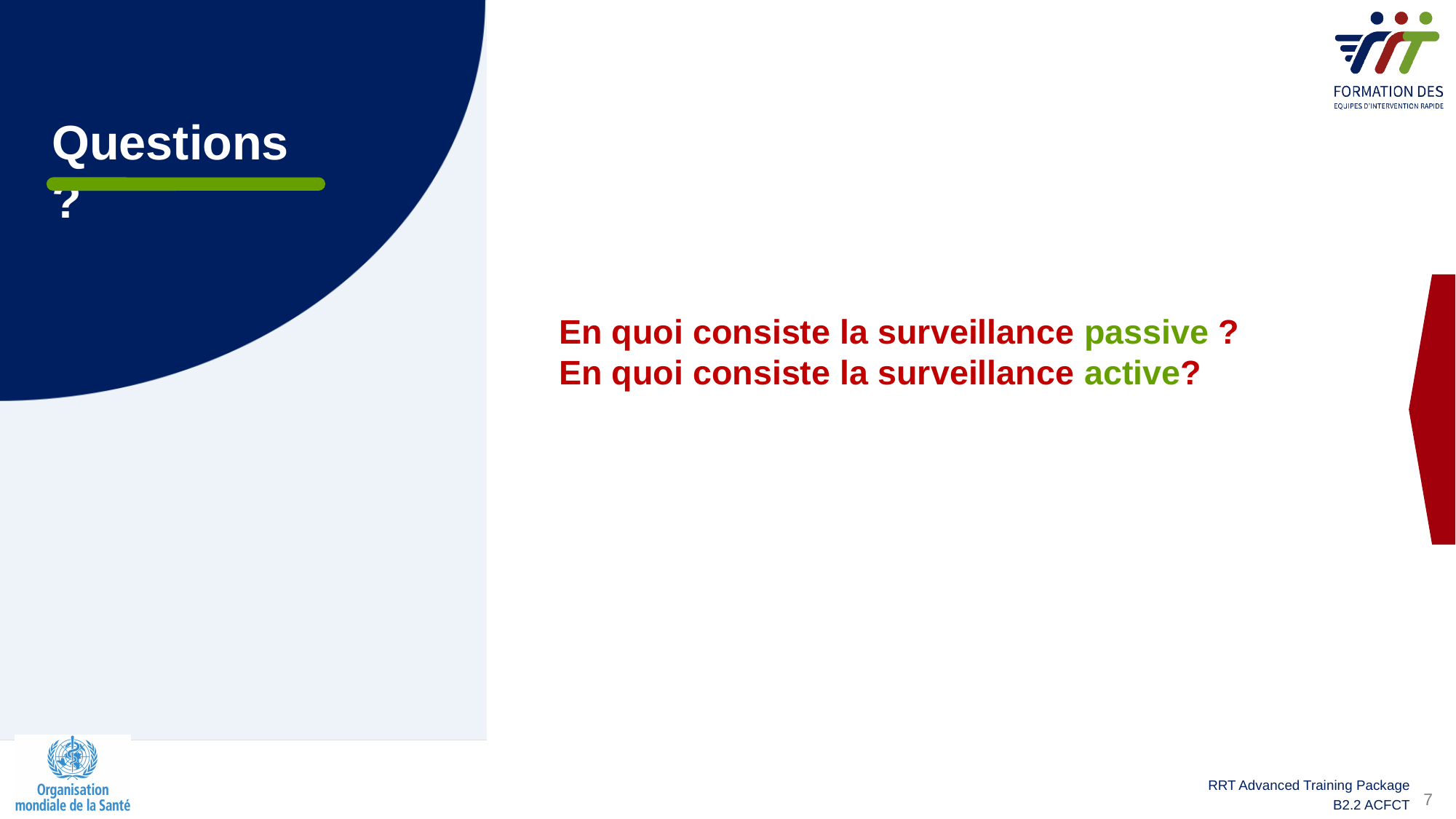

En quoi consiste la surveillance passive ? 
En quoi consiste la surveillance active?